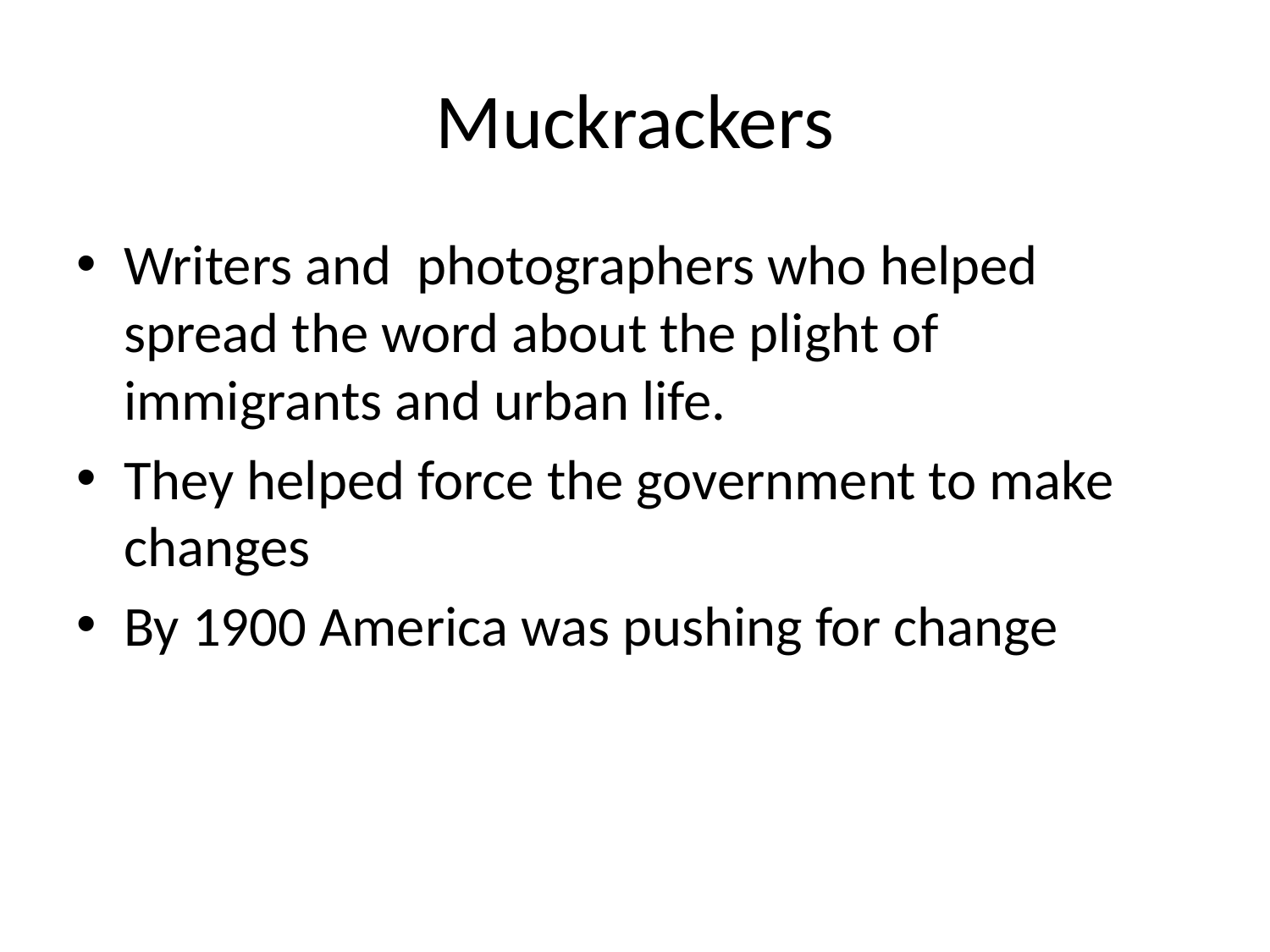

# Muckrackers
Writers and  photographers who helped spread the word about the plight of immigrants and urban life.
They helped force the government to make changes
By 1900 America was pushing for change